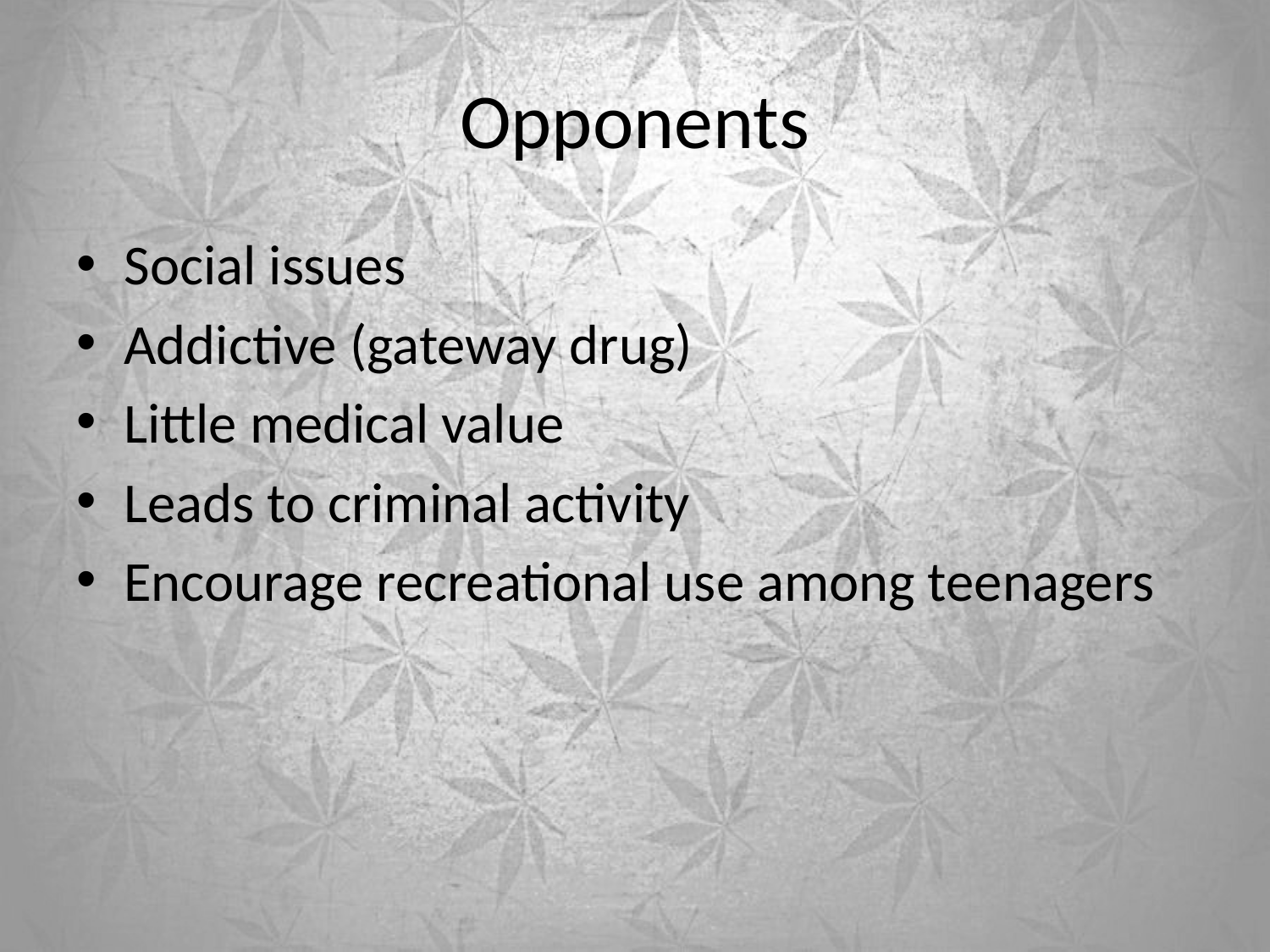

# Opponents
Social issues
Addictive (gateway drug)
Little medical value
Leads to criminal activity
Encourage recreational use among teenagers